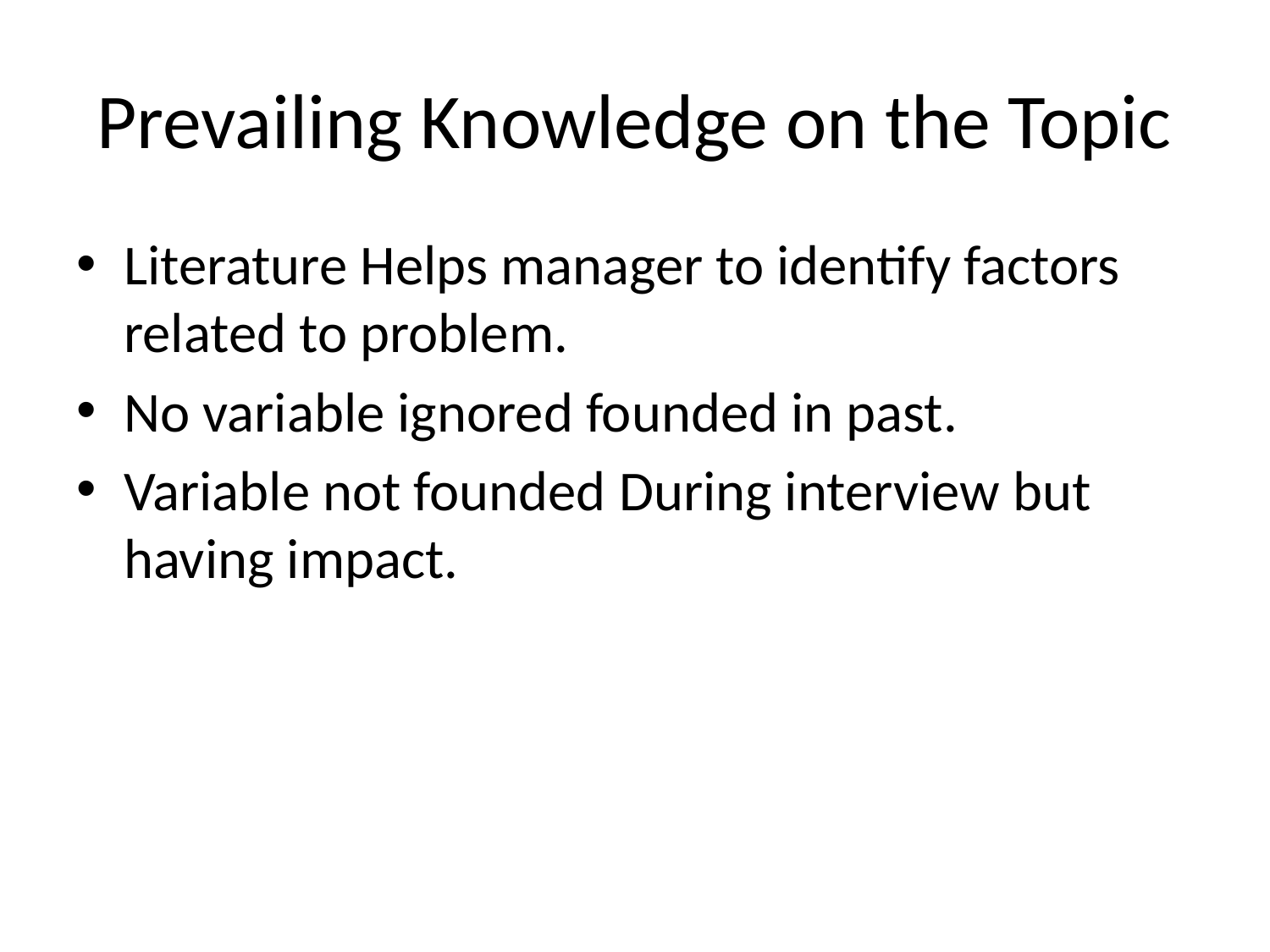

# Prevailing Knowledge on the Topic
Literature Helps manager to identify factors related to problem.
No variable ignored founded in past.
Variable not founded During interview but having impact.